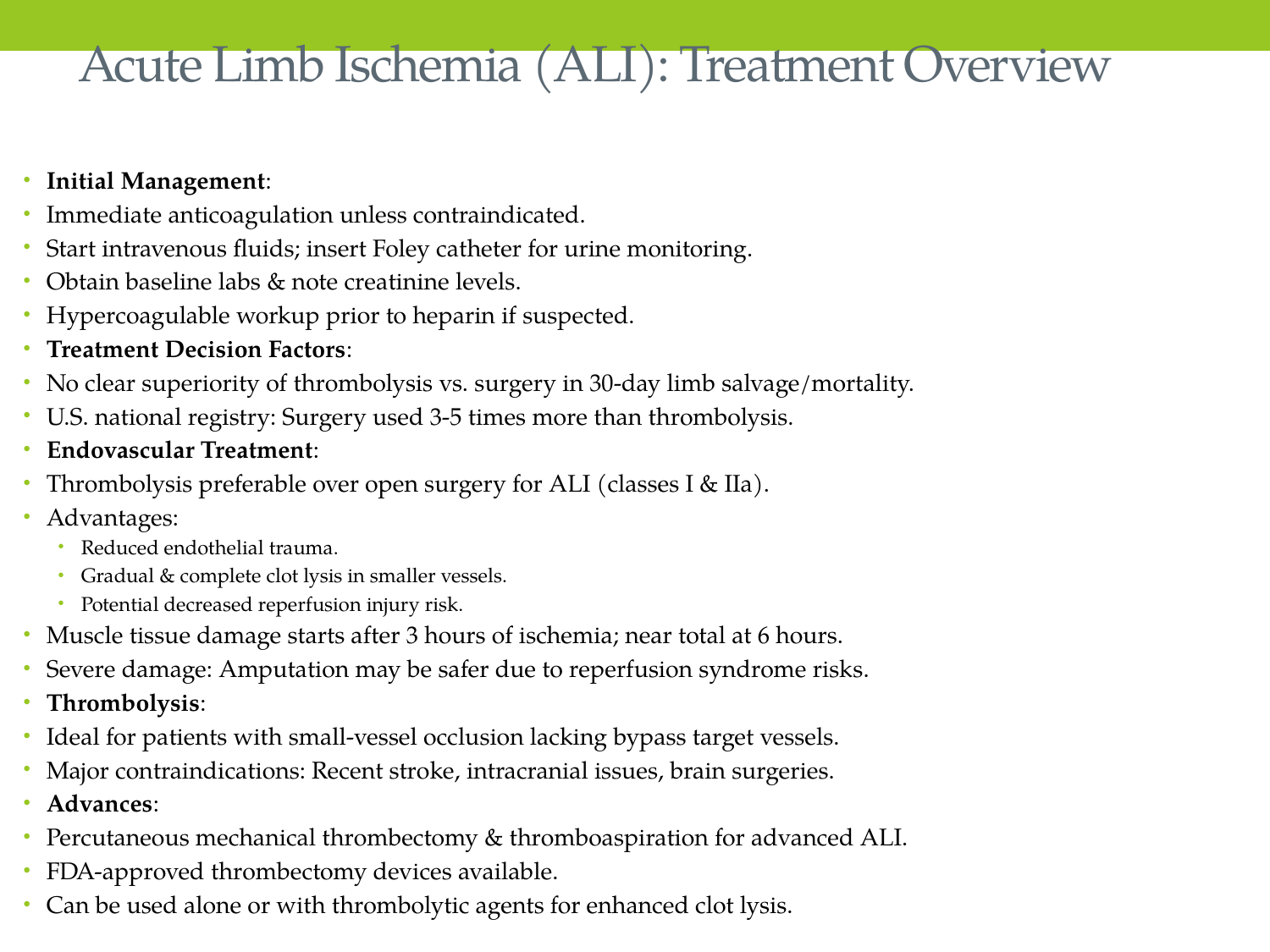

# Acute Limb Ischemia (ALI): Treatment Overview
Initial Management:
Immediate anticoagulation unless contraindicated.
Start intravenous fluids; insert Foley catheter for urine monitoring.
Obtain baseline labs & note creatinine levels.
Hypercoagulable workup prior to heparin if suspected.
Treatment Decision Factors:
No clear superiority of thrombolysis vs. surgery in 30-day limb salvage/mortality.
U.S. national registry: Surgery used 3-5 times more than thrombolysis.
Endovascular Treatment:
Thrombolysis preferable over open surgery for ALI (classes I & IIa).
Advantages:
Reduced endothelial trauma.
Gradual & complete clot lysis in smaller vessels.
Potential decreased reperfusion injury risk.
Muscle tissue damage starts after 3 hours of ischemia; near total at 6 hours.
Severe damage: Amputation may be safer due to reperfusion syndrome risks.
Thrombolysis:
Ideal for patients with small-vessel occlusion lacking bypass target vessels.
Major contraindications: Recent stroke, intracranial issues, brain surgeries.
Advances:
Percutaneous mechanical thrombectomy & thromboaspiration for advanced ALI.
FDA-approved thrombectomy devices available.
Can be used alone or with thrombolytic agents for enhanced clot lysis.